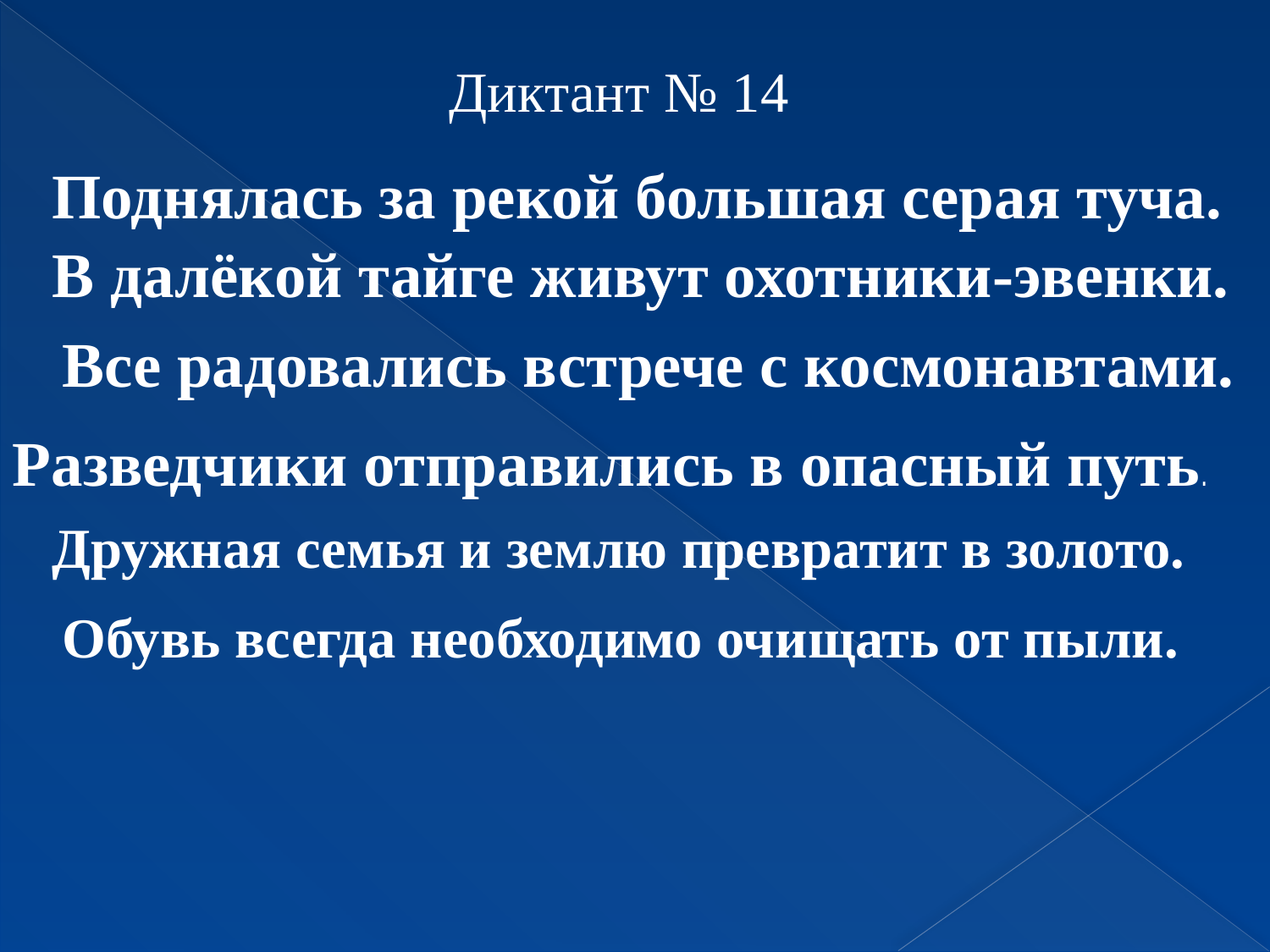

Диктант № 14
Поднялась за рекой большая серая туча.
В далёкой тайге живут охотники-эвенки.
Все радовались встрече с космонавтами.
Разведчики отправились в опасный путь.
Дружная семья и землю превратит в золото.
Обувь всегда необходимо очищать от пыли.